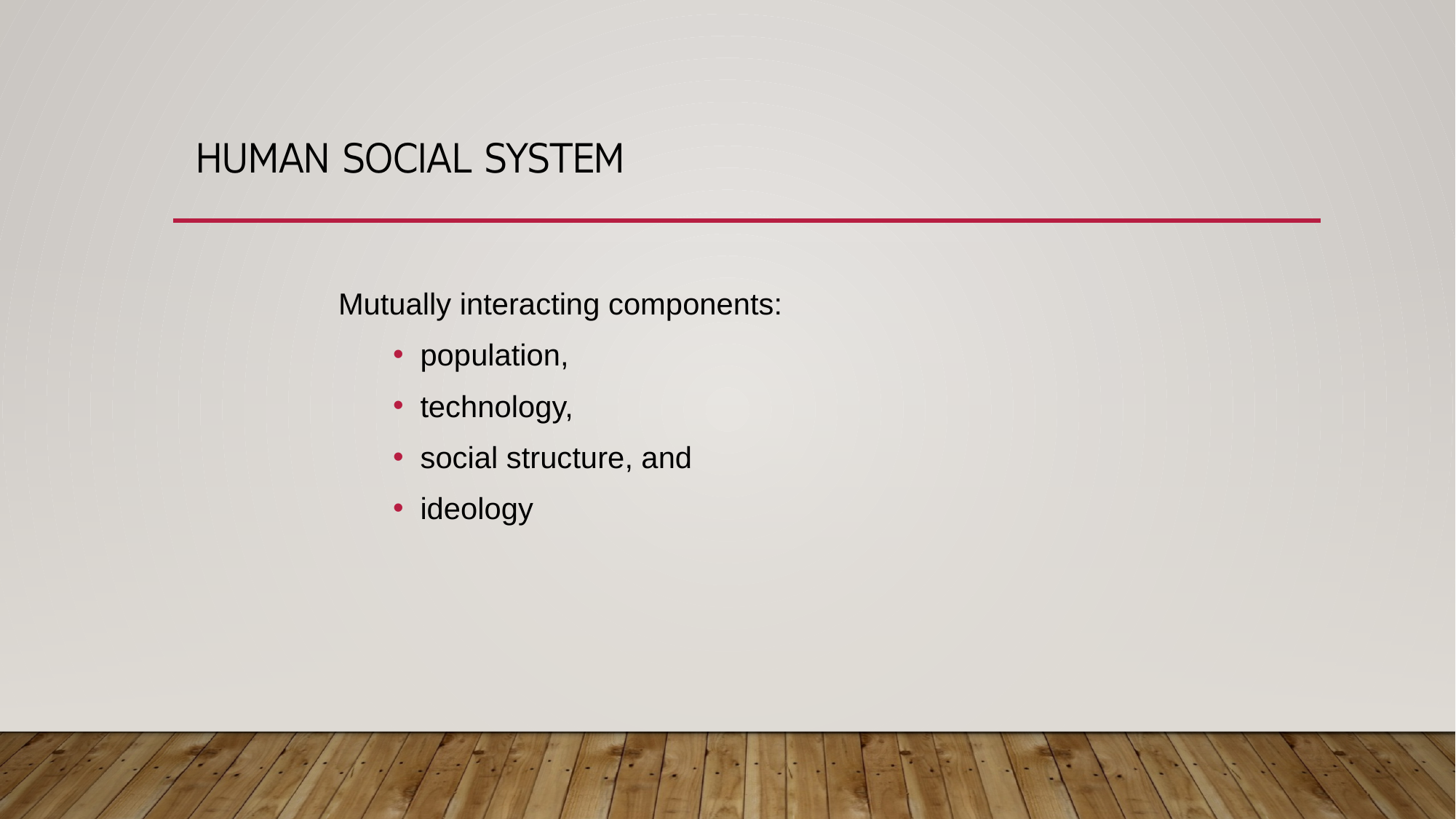

# Human social system
Mutually interacting components:
population,
technology,
social structure, and
ideology